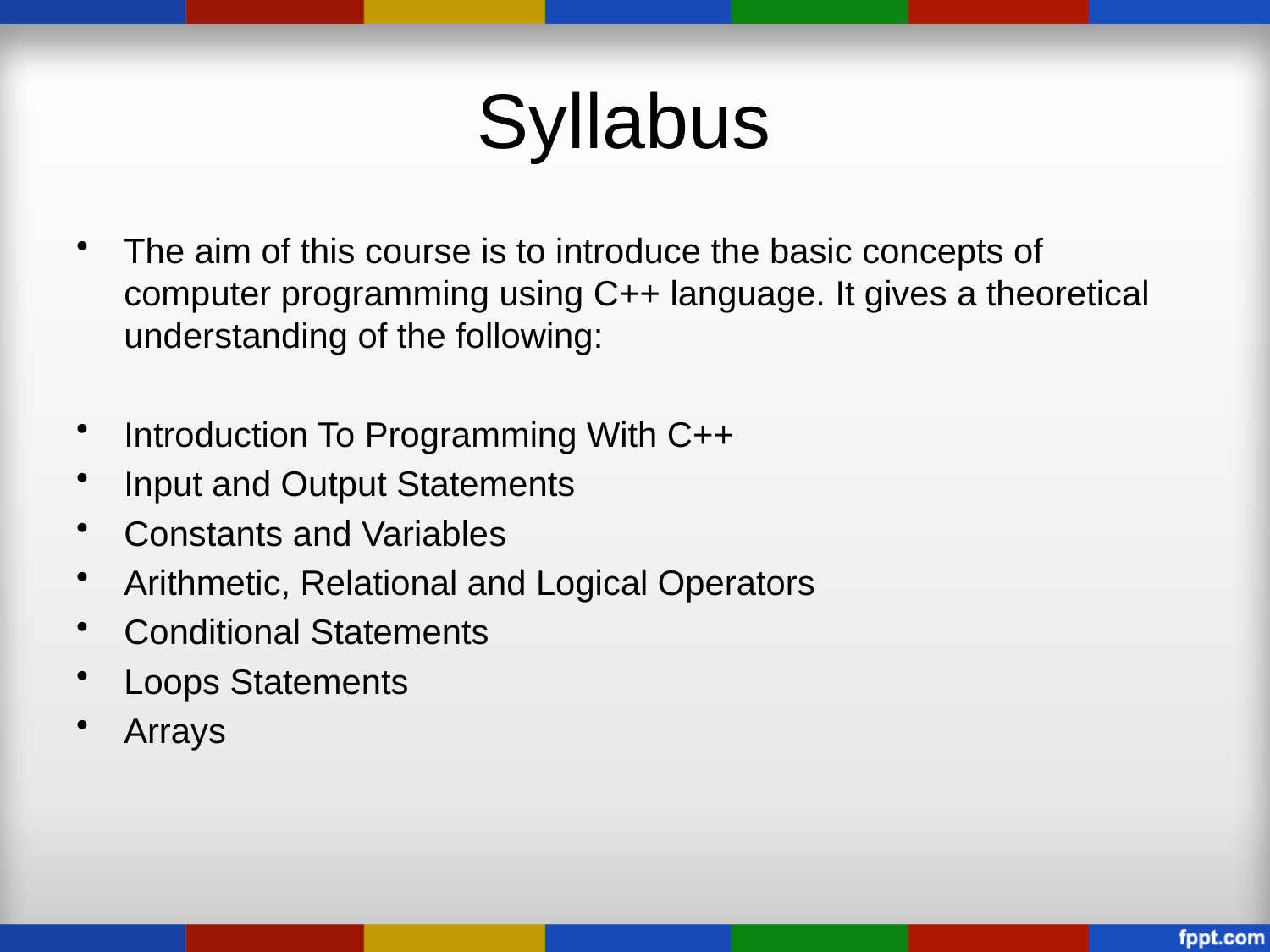

# Syllabus
The aim of this course is to introduce the basic concepts of computer programming using C++ language. It gives a theoretical understanding of the following:

Introduction To Programming With C++
Input and Output Statements
Constants and Variables
Arithmetic, Relational and Logical Operators
Conditional Statements
Loops Statements
Arrays